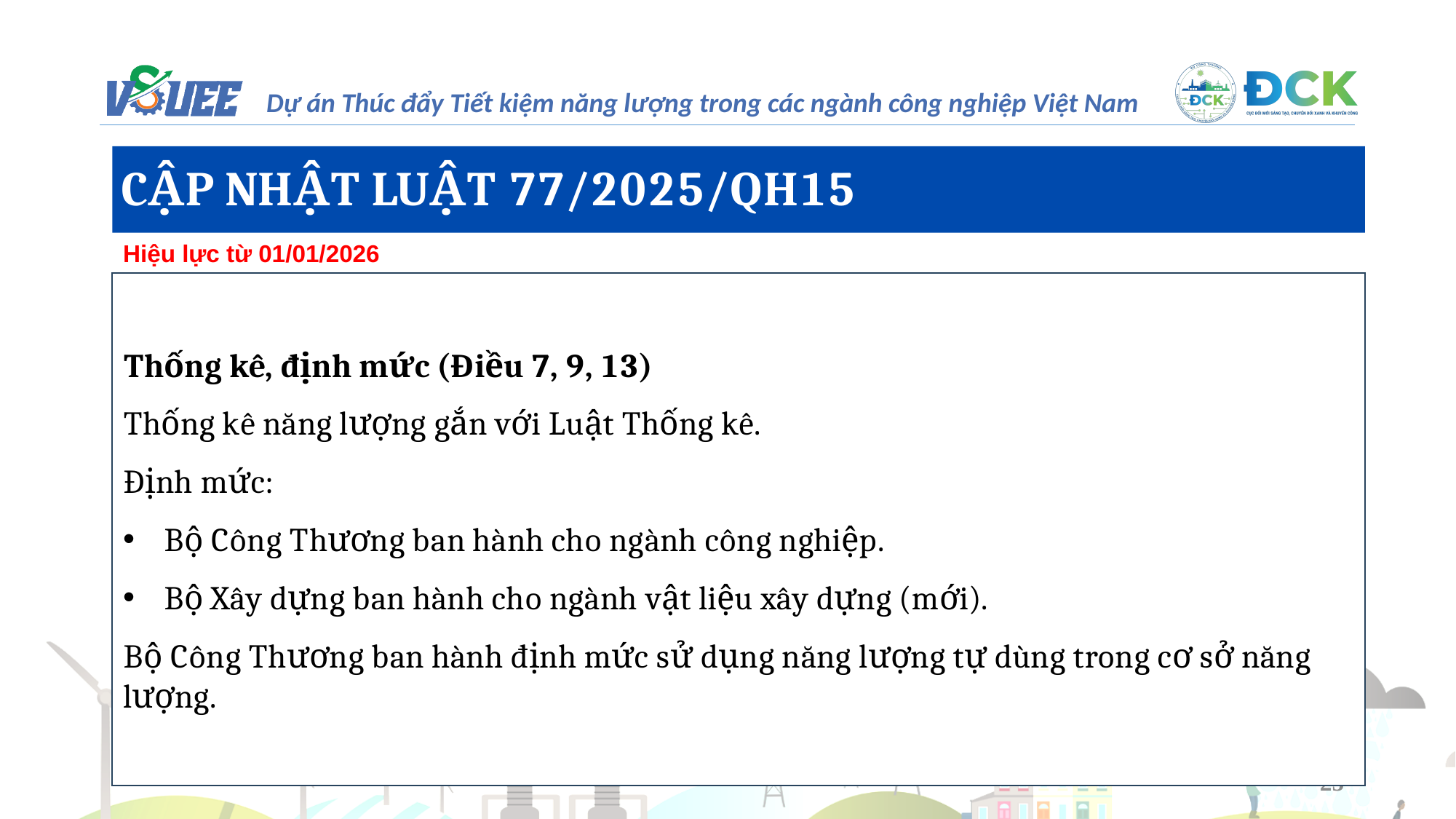

CẬP NHẬT LUẬT 77/2025/QH15
Hiệu lực từ 01/01/2026
Thống kê, định mức (Điều 7, 9, 13)
Thống kê năng lượng gắn với Luật Thống kê.
Định mức:
Bộ Công Thương ban hành cho ngành công nghiệp.
Bộ Xây dựng ban hành cho ngành vật liệu xây dựng (mới).
Bộ Công Thương ban hành định mức sử dụng năng lượng tự dùng trong cơ sở năng lượng.
25